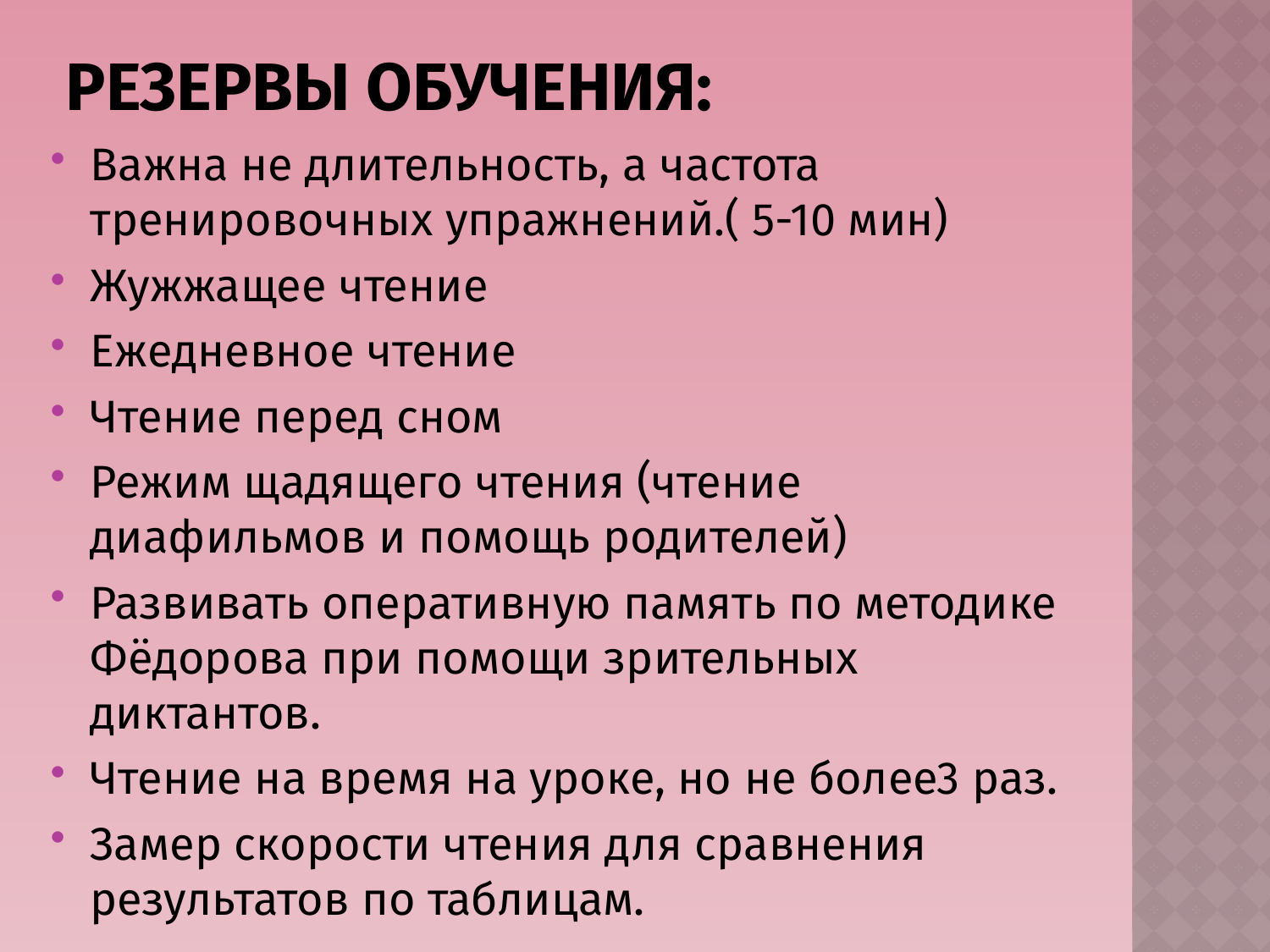

# Резервы обучения:
Важна не длительность, а частота тренировочных упражнений.( 5-10 мин)
Жужжащее чтение
Ежедневное чтение
Чтение перед сном
Режим щадящего чтения (чтение диафильмов и помощь родителей)
Развивать оперативную память по методике Фёдорова при помощи зрительных диктантов.
Чтение на время на уроке, но не более3 раз.
Замер скорости чтения для сравнения результатов по таблицам.